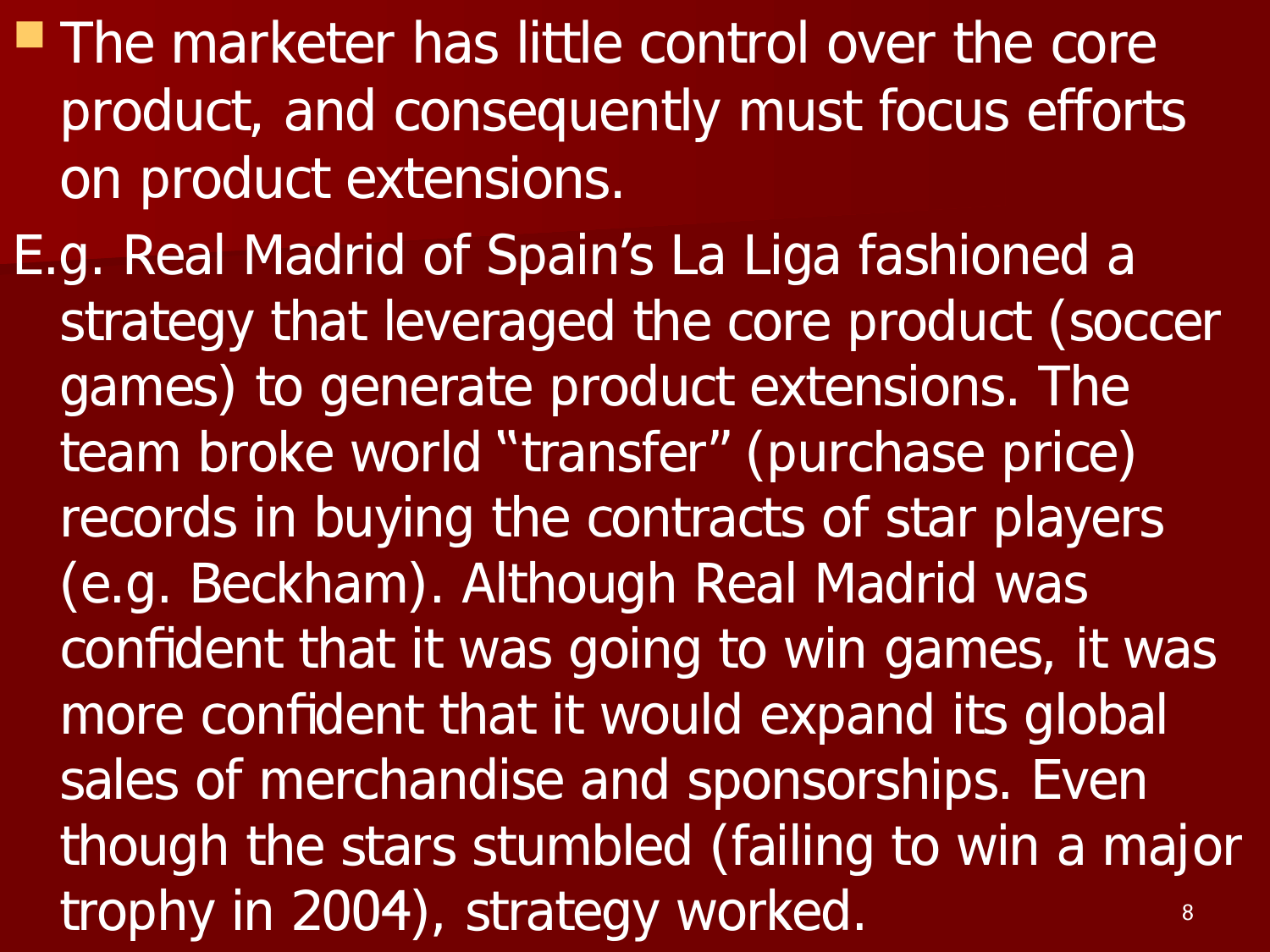

The marketer has little control over the core product, and consequently must focus efforts on product extensions.
E.g. Real Madrid of Spain’s La Liga fashioned a strategy that leveraged the core product (soccer games) to generate product extensions. The team broke world “transfer” (purchase price) records in buying the contracts of star players (e.g. Beckham). Although Real Madrid was confident that it was going to win games, it was more confident that it would expand its global sales of merchandise and sponsorships. Even though the stars stumbled (failing to win a major trophy in 2004), strategy worked.
8